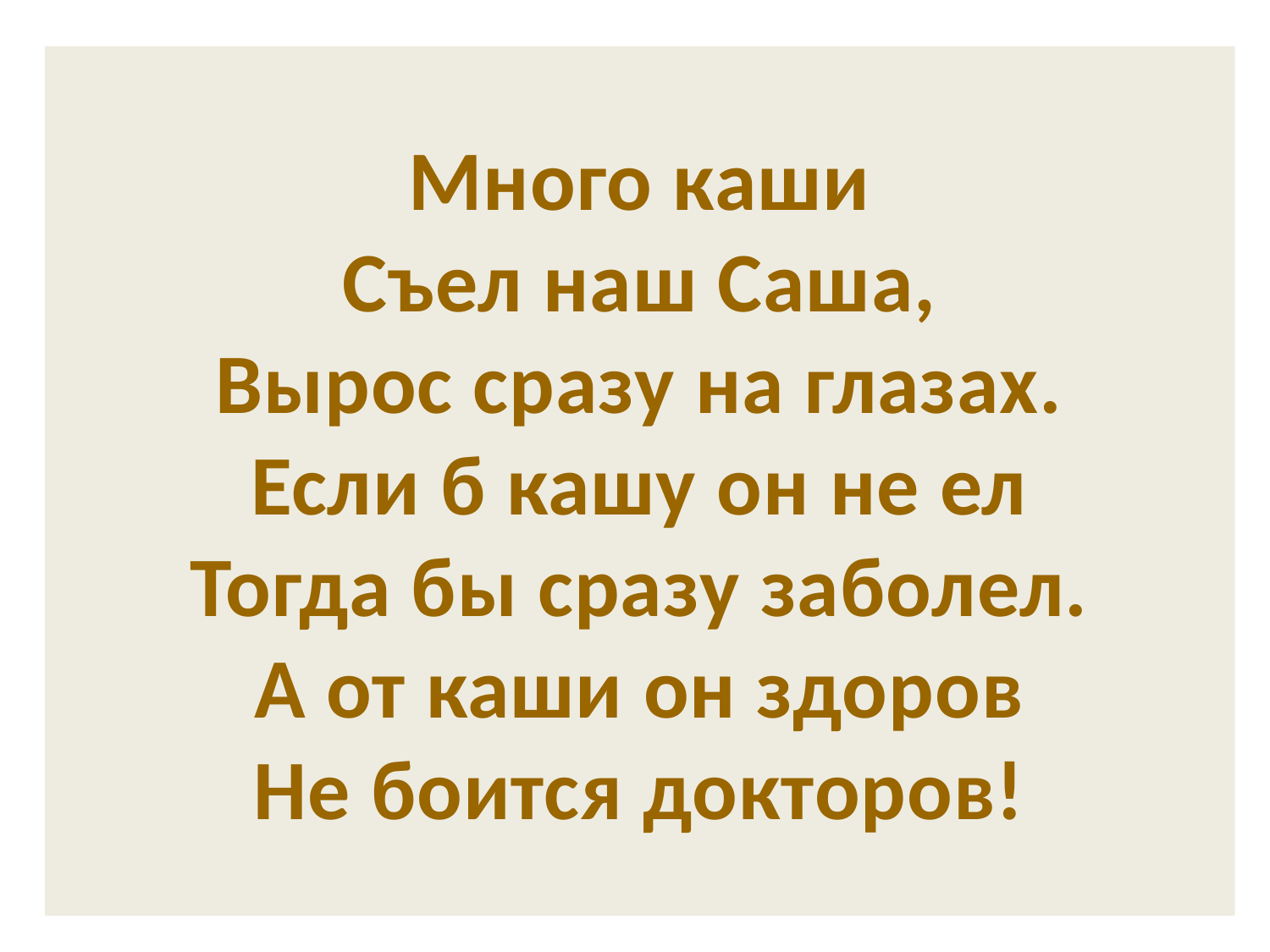

# Много каши Съел наш Саша, Вырос сразу на глазах. Если б кашу он не ел Тогда бы сразу заболел. А от каши он здоров Не боится докторов!